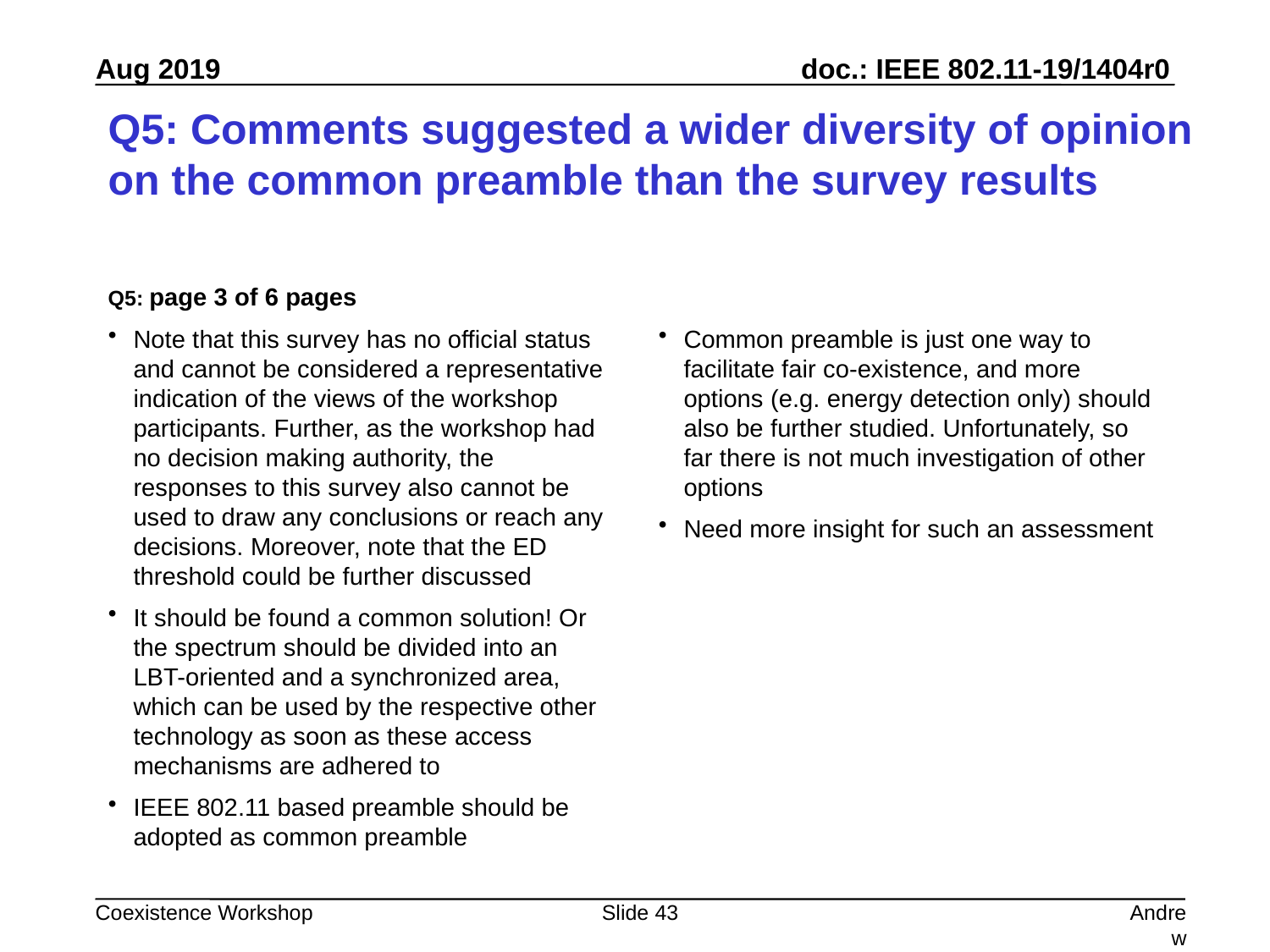

# Q5: Comments suggested a wider diversity of opinion on the common preamble than the survey results
Q5: page 3 of 6 pages
Note that this survey has no official status and cannot be considered a representative indication of the views of the workshop participants. Further, as the workshop had no decision making authority, the responses to this survey also cannot be used to draw any conclusions or reach any decisions. Moreover, note that the ED threshold could be further discussed
It should be found a common solution! Or the spectrum should be divided into an LBT-oriented and a synchronized area, which can be used by the respective other technology as soon as these access mechanisms are adhered to
IEEE 802.11 based preamble should be adopted as common preamble

Common preamble is just one way to facilitate fair co-existence, and more options (e.g. energy detection only) should also be further studied. Unfortunately, so far there is not much investigation of other options
Need more insight for such an assessment
Slide 43
Andrew Myles, Cisco